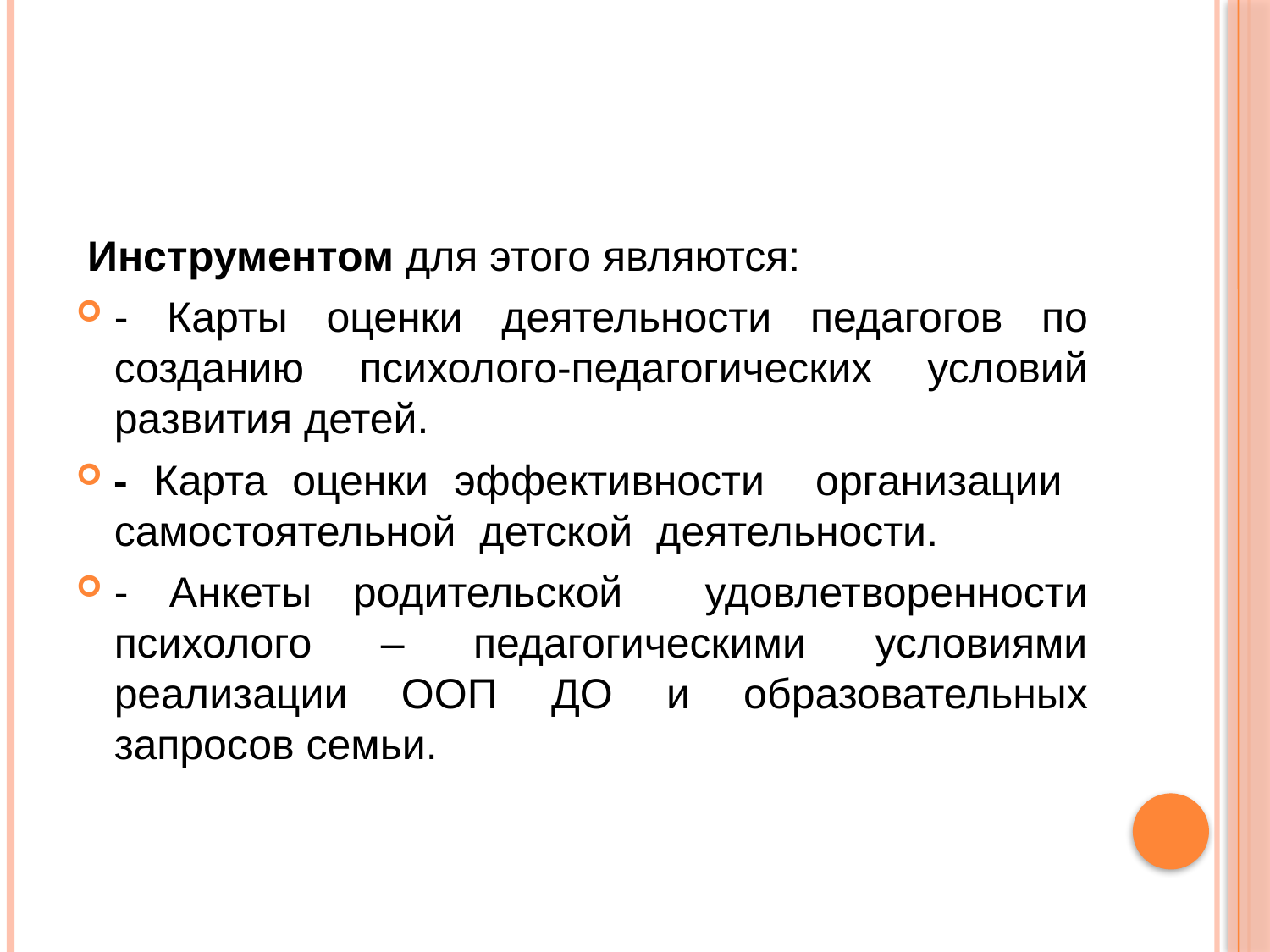

#
 Инструментом для этого являются:
- Карты оценки деятельности педагогов по созданию психолого-педагогических условий развития детей.
- Карта оценки эффективности  организации  самостоятельной  детской  деятельности.
- Анкеты родительской  удовлетворенности психолого – педагогическими условиями реализации ООП ДО и образовательных запросов семьи.